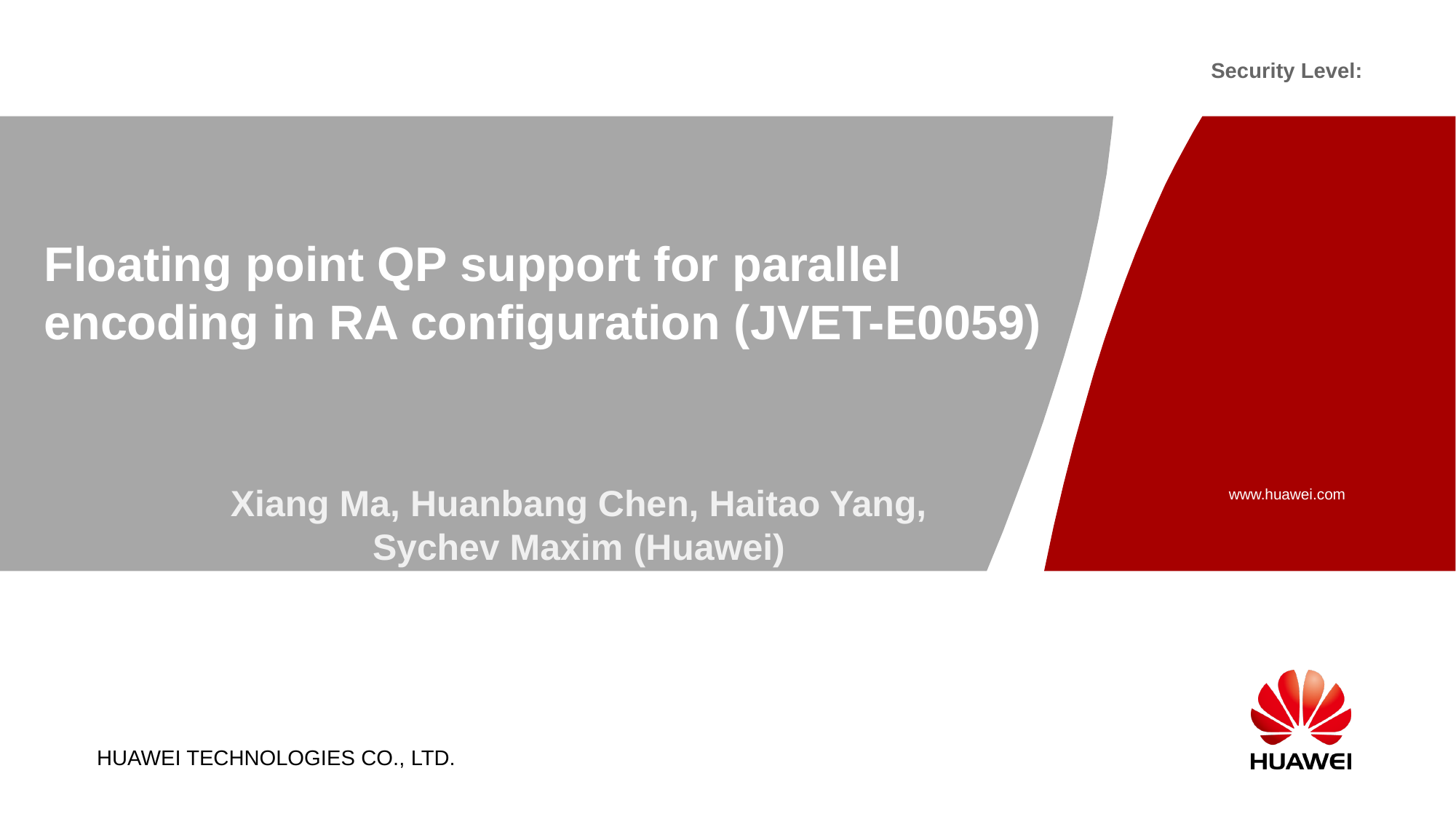

# Floating point QP support for parallel encoding in RA configuration (JVET-E0059)
Xiang Ma, Huanbang Chen, Haitao Yang, Sychev Maxim (Huawei)